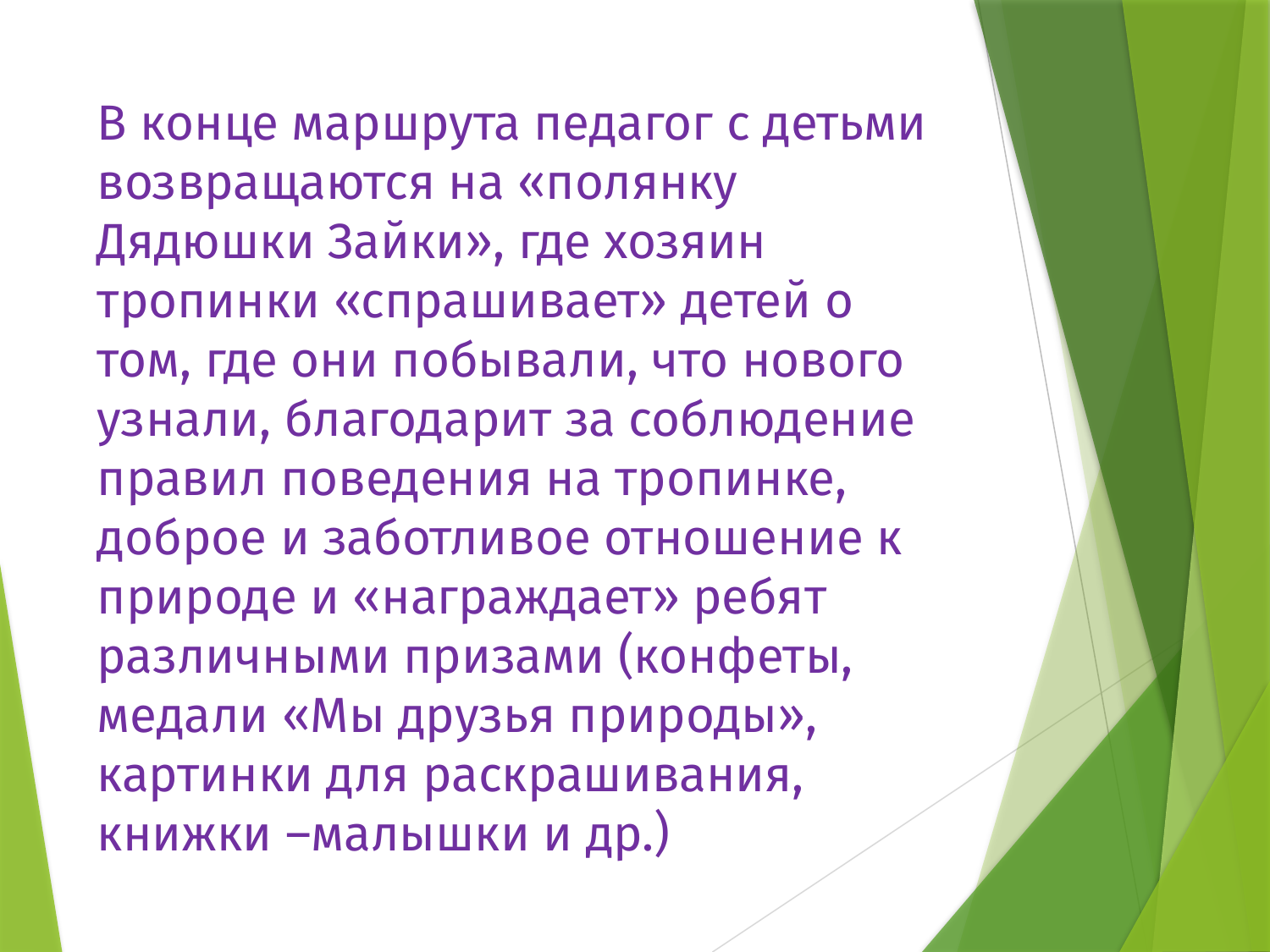

# В конце маршрута педагог с детьми возвращаются на «полянку Дядюшки Зайки», где хозяин тропинки «спрашивает» детей о том, где они побывали, что нового узнали, благодарит за соблюдение правил поведения на тропинке, доброе и заботливое отношение к природе и «награждает» ребят различными призами (конфеты, медали «Мы друзья природы», картинки для раскрашивания, книжки –малышки и др.)